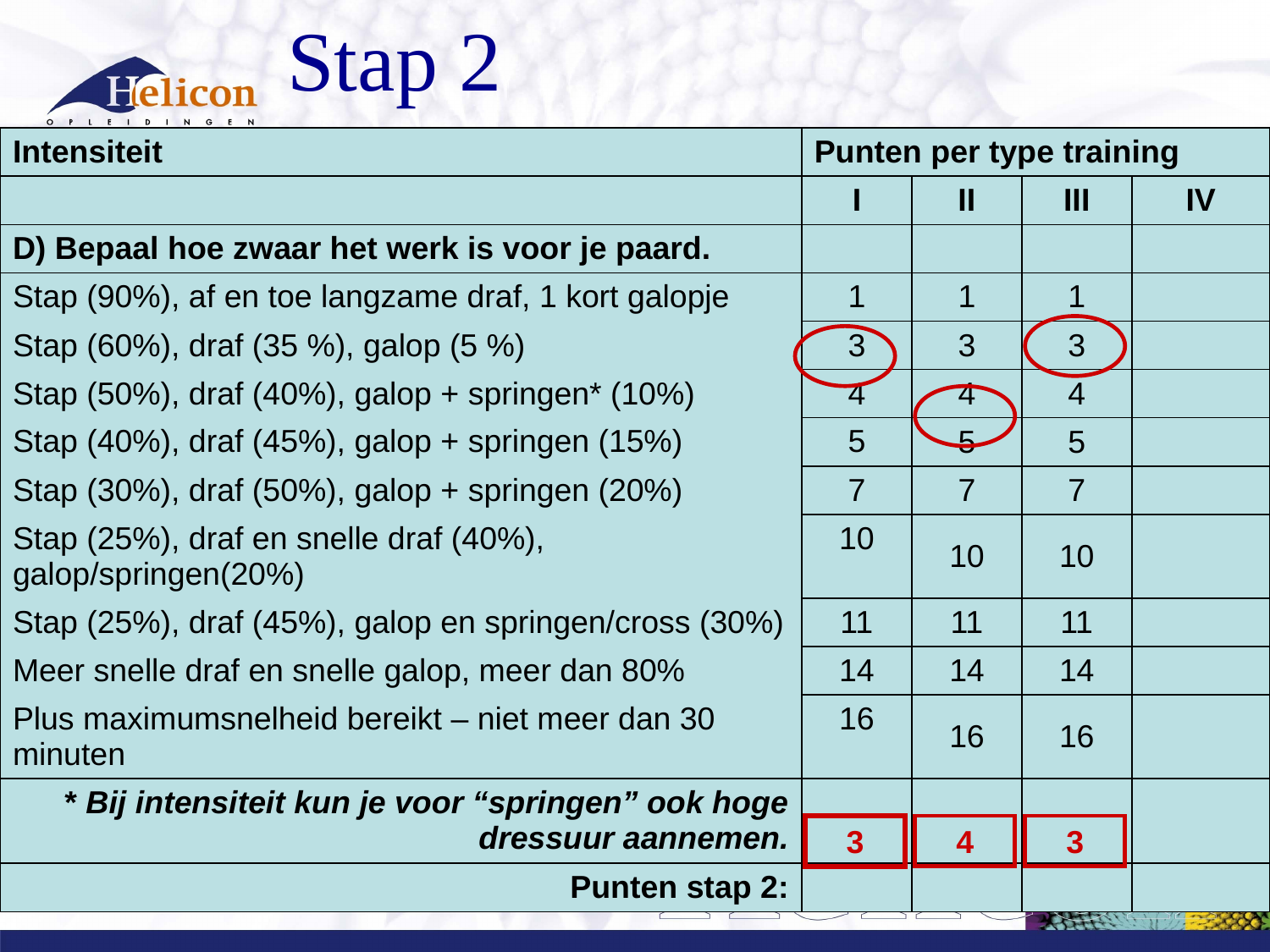

Stap 2
| Intensiteit | Punten per type training |  |  |  |
| --- | --- | --- | --- | --- |
|  | I | II | III | IV |
| D) Bepaal hoe zwaar het werk is voor je paard. |  |  |  |  |
| Stap (90%), af en toe langzame draf, 1 kort galopje | 1 | 1 | 1 |  |
| Stap (60%), draf (35 %), galop (5 %) | 3 | 3 | 3 |  |
| Stap (50%), draf (40%), galop + springen\* (10%) | 4 | 4 | 4 |  |
| Stap (40%), draf (45%), galop + springen (15%) | 5 | 5 | 5 |  |
| Stap (30%), draf (50%), galop + springen (20%) | 7 | 7 | 7 |  |
| Stap (25%), draf en snelle draf (40%), galop/springen(20%) | 10 | 10 | 10 |  |
| Stap (25%), draf (45%), galop en springen/cross (30%) | 11 | 11 | 11 |  |
| Meer snelle draf en snelle galop, meer dan 80% | 14 | 14 | 14 |  |
| Plus maximumsnelheid bereikt – niet meer dan 30 minuten | 16 | 16 | 16 |  |
| \* Bij intensiteit kun je voor “springen” ook hoge dressuur aannemen. |  |  |  |  |
| Punten stap 2: |  |  |  |  |

3
4
3